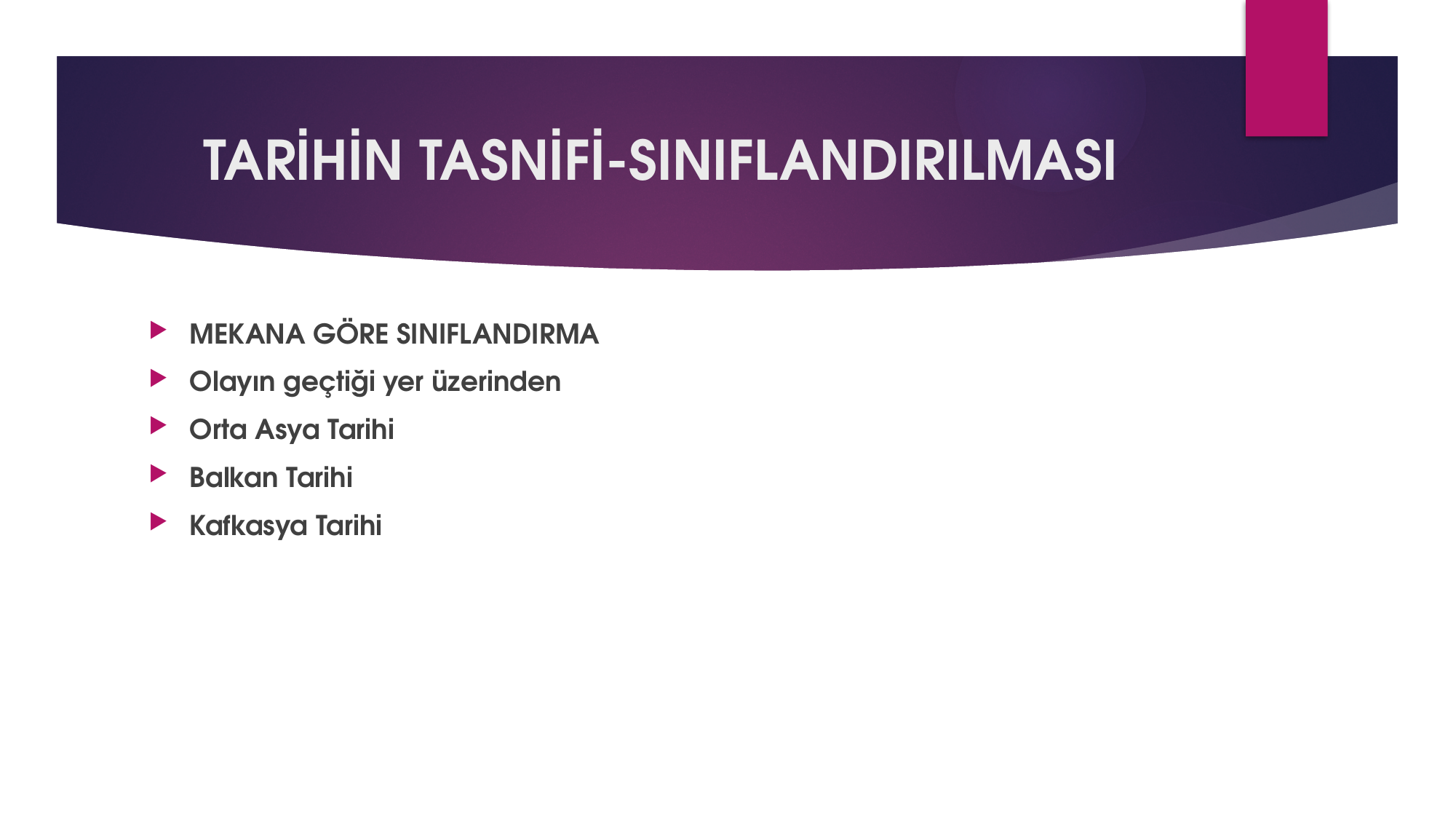

# TARİHİN TASNİFİ-SINIFLANDIRILMASI
MEKANA GÖRE SINIFLANDIRMA
Olayın geçtiği yer üzerinden
Orta Asya Tarihi
Balkan Tarihi
Kafkasya Tarihi